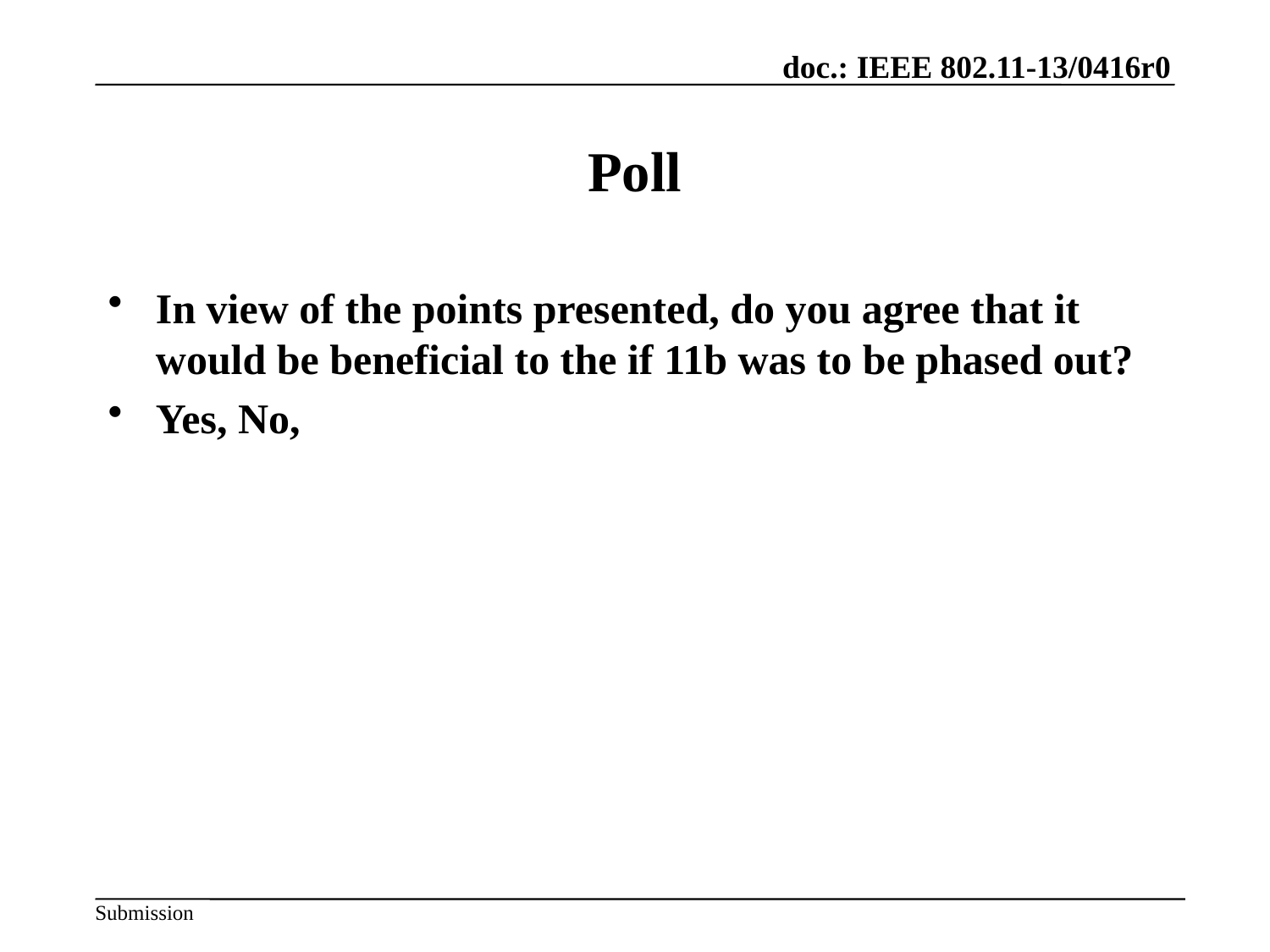

# Poll
In view of the points presented, do you agree that it would be beneficial to the if 11b was to be phased out?
Yes, No,